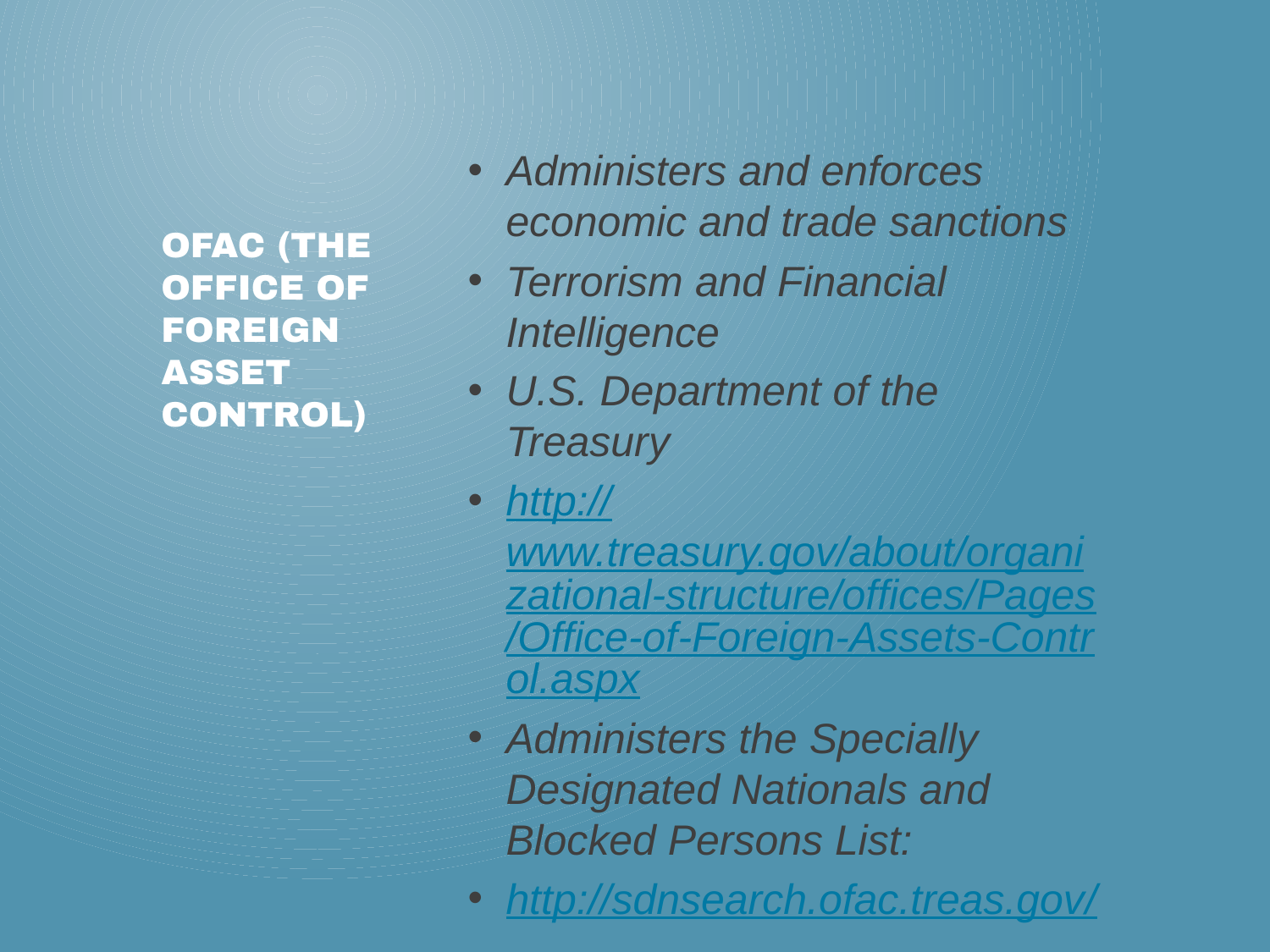

Administers and enforces economic and trade sanctions
Terrorism and Financial Intelligence
U.S. Department of the Treasury
http://www.treasury.gov/about/organizational-structure/offices/Pages/Office-of-Foreign-Assets-Control.aspx
Administers the Specially Designated Nationals and Blocked Persons List:
http://sdnsearch.ofac.treas.gov/

# OFAC (the office of foreign asset control)